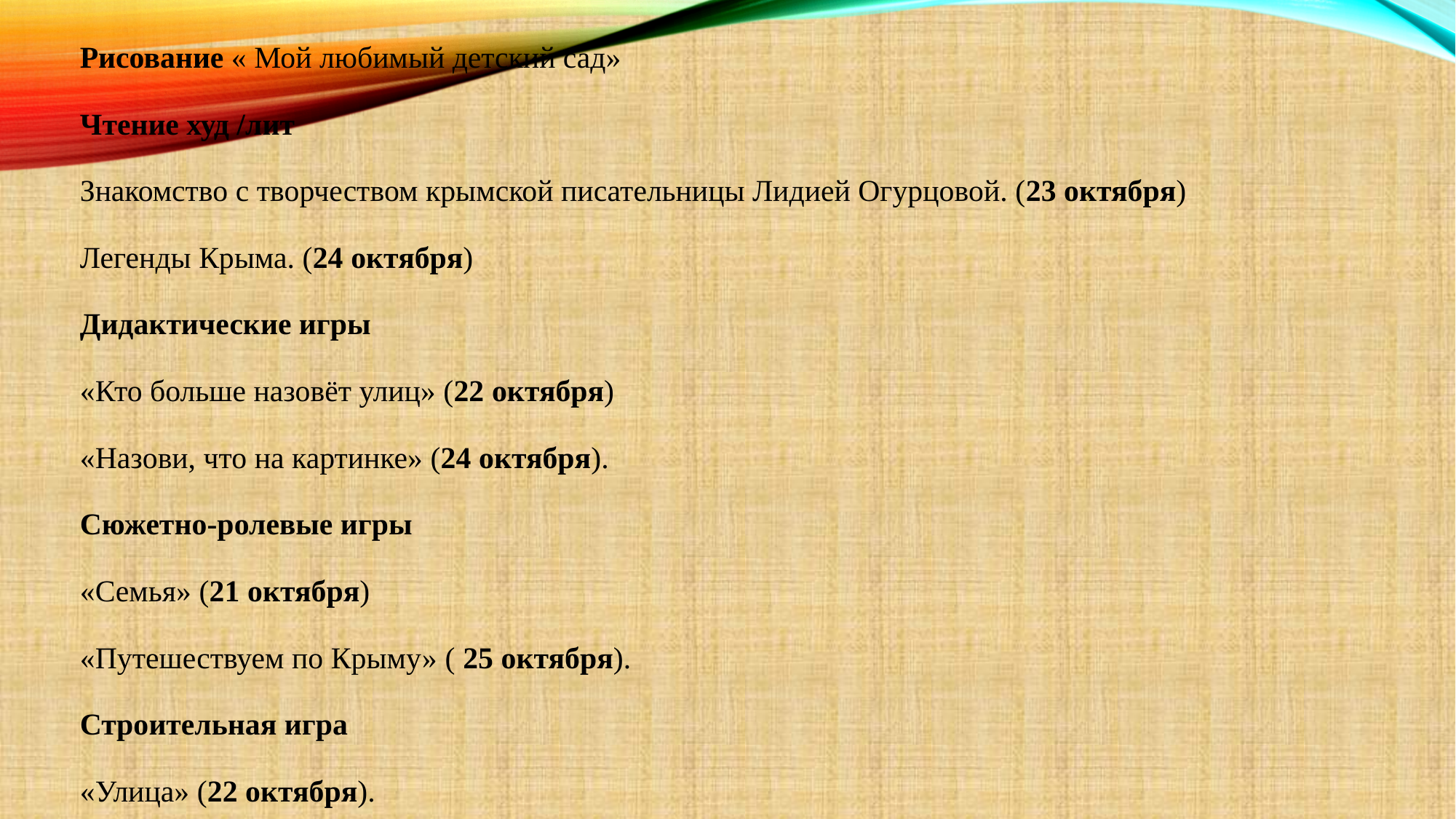

Рисование « Мой любимый детский сад»
Чтение худ /лит
Знакомство с творчеством крымской писательницы Лидией Огурцовой. (23 октября)
Легенды Крыма. (24 октября)
Дидактические игры
«Кто больше назовёт улиц» (22 октября)
«Назови, что на картинке» (24 октября).
Сюжетно-ролевые игры
«Семья» (21 октября)
«Путешествуем по Крыму» ( 25 октября).
Строительная игра
«Улица» (22 октября).